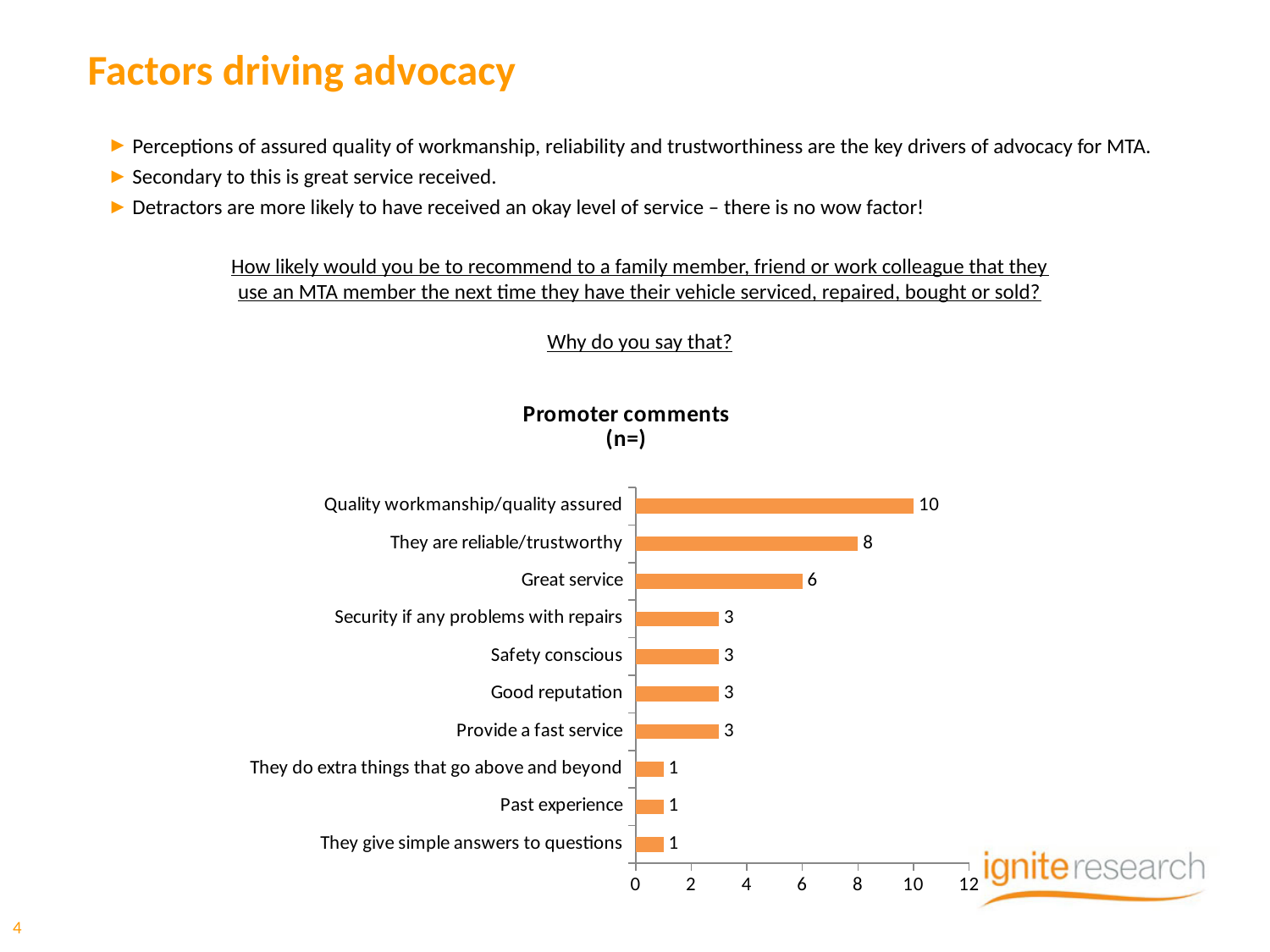

# Factors driving advocacy
Perceptions of assured quality of workmanship, reliability and trustworthiness are the key drivers of advocacy for MTA.
Secondary to this is great service received.
Detractors are more likely to have received an okay level of service – there is no wow factor!
How likely would you be to recommend to a family member, friend or work colleague that they use an MTA member the next time they have their vehicle serviced, repaired, bought or sold?

Why do you say that?

### Chart: Promoter comments
(n=)

| Category | 2015 |
|---|---|
| They give simple answers to questions | 1.0 |
| Past experience | 1.0 |
| They do extra things that go above and beyond | 1.0 |
| Provide a fast service | 3.0 |
| Good reputation | 3.0 |
| Safety conscious | 3.0 |
| Security if any problems with repairs | 3.0 |
| Great service | 6.0 |
| They are reliable/trustworthy | 8.0 |
| Quality workmanship/quality assured | 10.0 |
4